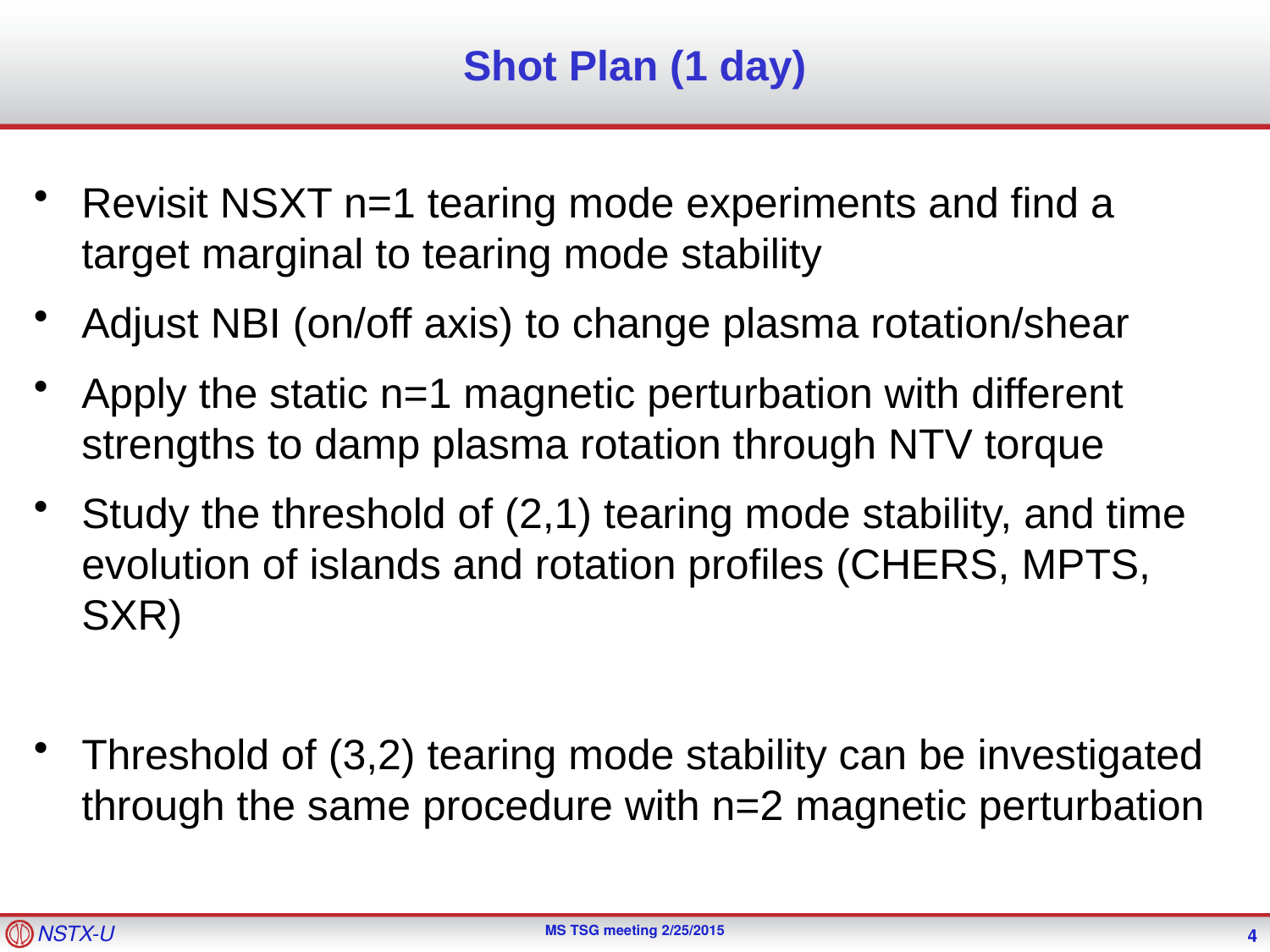

# Shot Plan (1 day)
Revisit NSXT n=1 tearing mode experiments and find a target marginal to tearing mode stability
Adjust NBI (on/off axis) to change plasma rotation/shear
Apply the static n=1 magnetic perturbation with different strengths to damp plasma rotation through NTV torque
Study the threshold of (2,1) tearing mode stability, and time evolution of islands and rotation profiles (CHERS, MPTS, SXR)

Threshold of (3,2) tearing mode stability can be investigated through the same procedure with n=2 magnetic perturbation